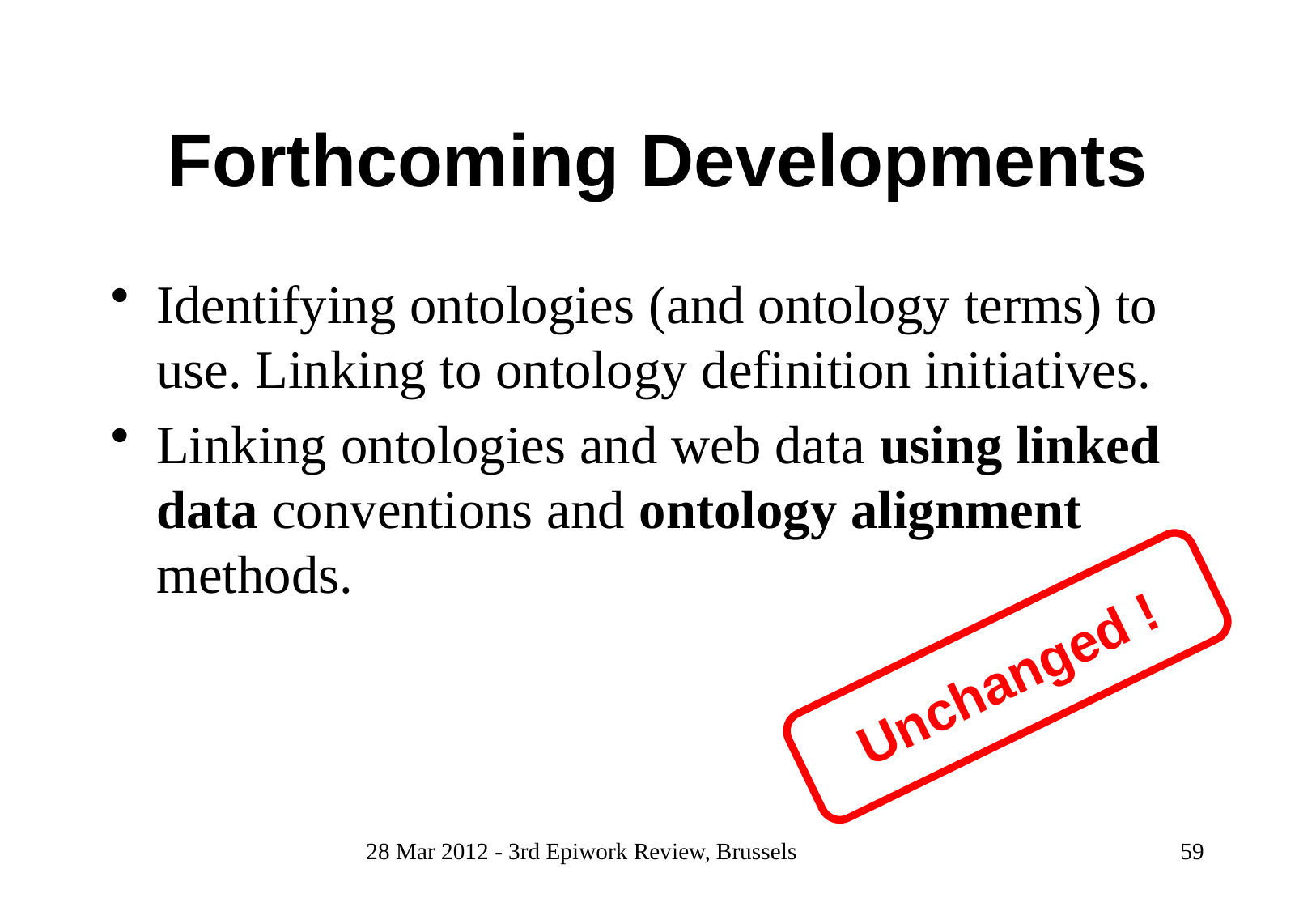

# Forthcoming Developments
Identifying ontologies (and ontology terms) to use. Linking to ontology definition initiatives.
Linking ontologies and web data using linked data conventions and ontology alignment methods.
Unchanged !
28 Mar 2012 - 3rd Epiwork Review, Brussels
59